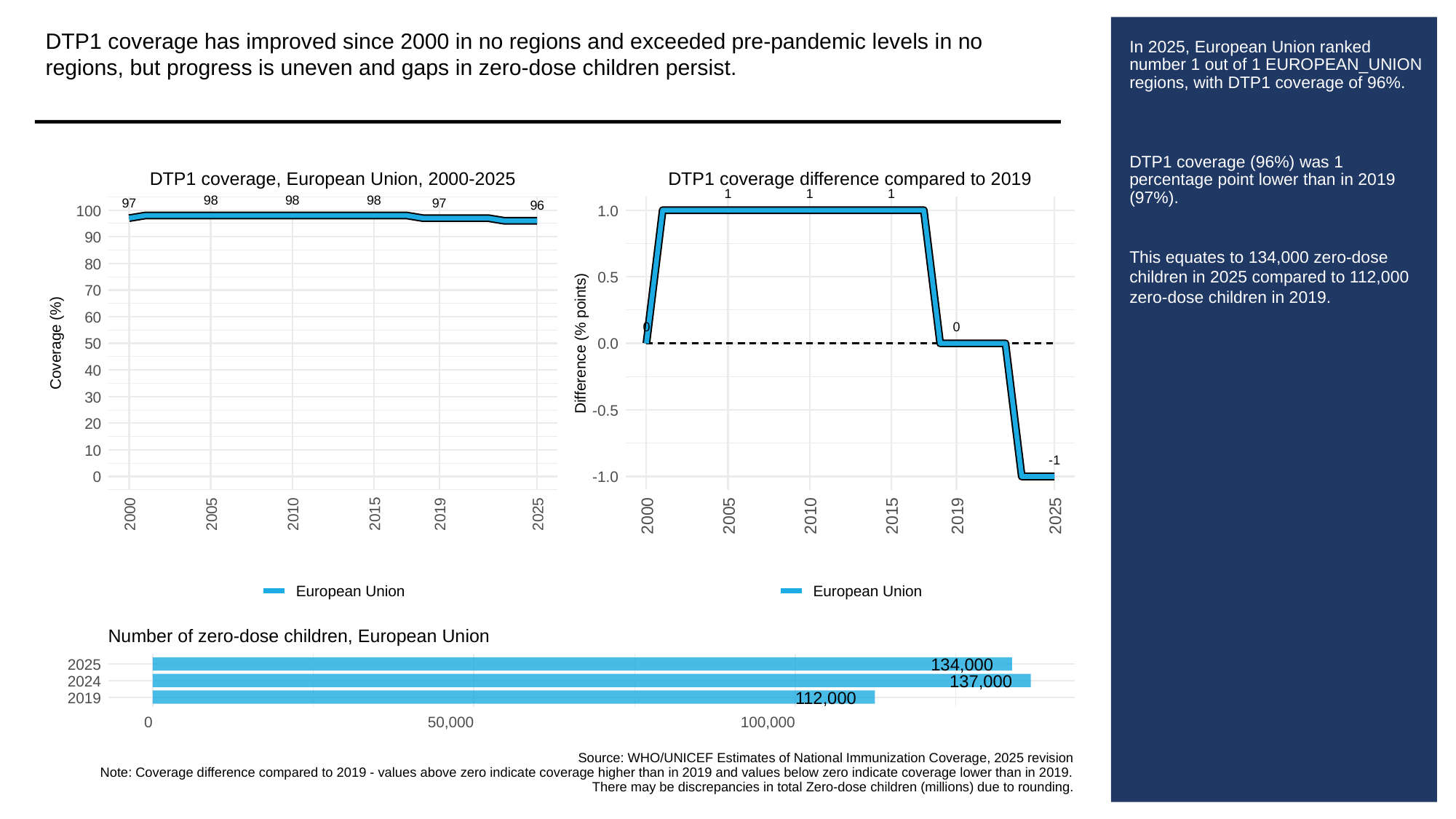

DTP1 coverage has improved since 2000 in no regions and exceeded pre-pandemic levels in no regions, but progress is uneven and gaps in zero-dose children persist.
# In 2025, European Union ranked number 1 out of 1 EUROPEAN_UNION regions, with DTP1 coverage of 96%.

DTP1 coverage (96%) was 1 percentage point lower than in 2019 (97%).

This equates to 134,000 zero-dose children in 2025 compared to 112,000 zero-dose children in 2019.

DTP1 coverage, European Union, 2000-2025
DTP1 coverage difference compared to 2019
1
1
1
98
98
98

97
97
96
100
1.0

90

80

0.5

70

60

0
0

Coverage (%)
50
Difference (% points)
0.0

40

30

-0.5

20

10

-1

0
-1.0

2000
2005
2010
2015
2019
2025
2000
2005
2010
2015
2019
2025
European Union
European Union

Number of zero-dose children, European Union

134,000
2025

137,000
2024

112,000
2019

0
50,000
100,000
Source: WHO/UNICEF Estimates of National Immunization Coverage, 2025 revision
Note: Coverage difference compared to 2019 - values above zero indicate coverage higher than in 2019 and values below zero indicate coverage lower than in 2019.
There may be discrepancies in total Zero-dose children (millions) due to rounding.